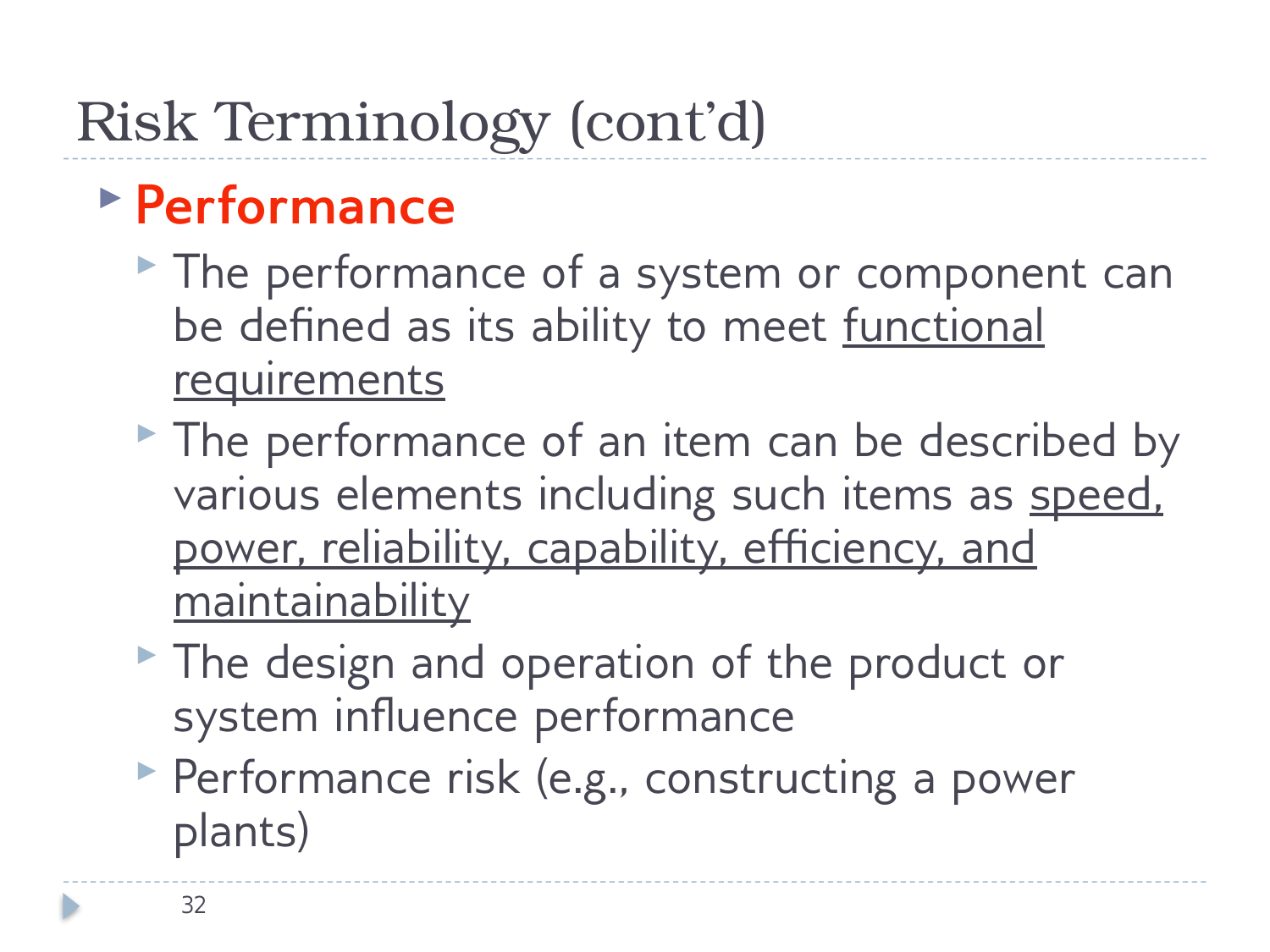

# Risk Terminology (cont’d)
Performance
The performance of a system or component can be defined as its ability to meet functional requirements
The performance of an item can be described by various elements including such items as speed, power, reliability, capability, efficiency, and maintainability
The design and operation of the product or system influence performance
Performance risk (e.g., constructing a power plants)
32